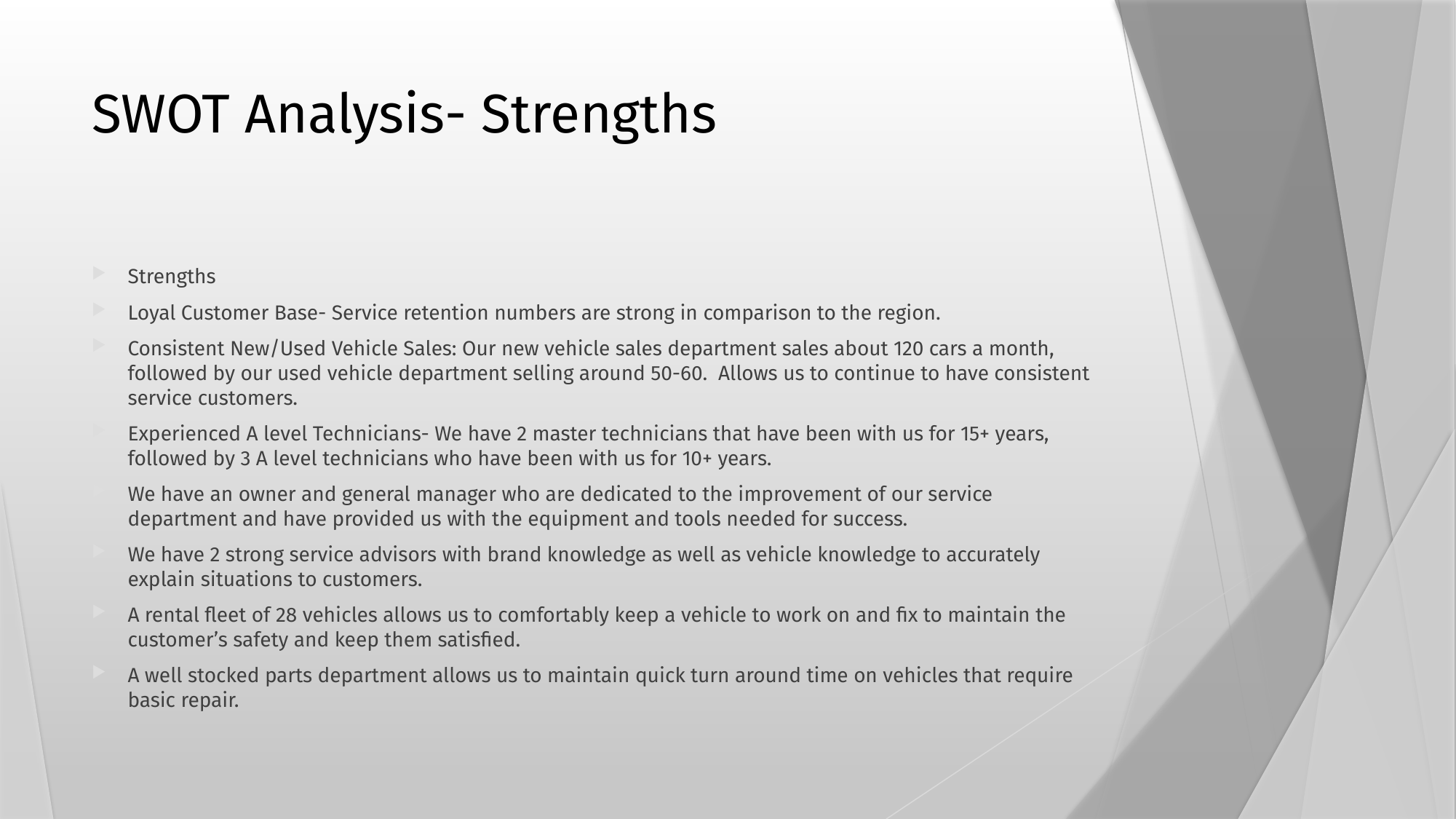

# SWOT Analysis- Strengths
Strengths
Loyal Customer Base- Service retention numbers are strong in comparison to the region.
Consistent New/Used Vehicle Sales: Our new vehicle sales department sales about 120 cars a month, followed by our used vehicle department selling around 50-60.  Allows us to continue to have consistent service customers.
Experienced A level Technicians- We have 2 master technicians that have been with us for 15+ years, followed by 3 A level technicians who have been with us for 10+ years.
We have an owner and general manager who are dedicated to the improvement of our service department and have provided us with the equipment and tools needed for success.
We have 2 strong service advisors with brand knowledge as well as vehicle knowledge to accurately explain situations to customers.
A rental fleet of 28 vehicles allows us to comfortably keep a vehicle to work on and fix to maintain the customer’s safety and keep them satisfied.
A well stocked parts department allows us to maintain quick turn around time on vehicles that require basic repair.